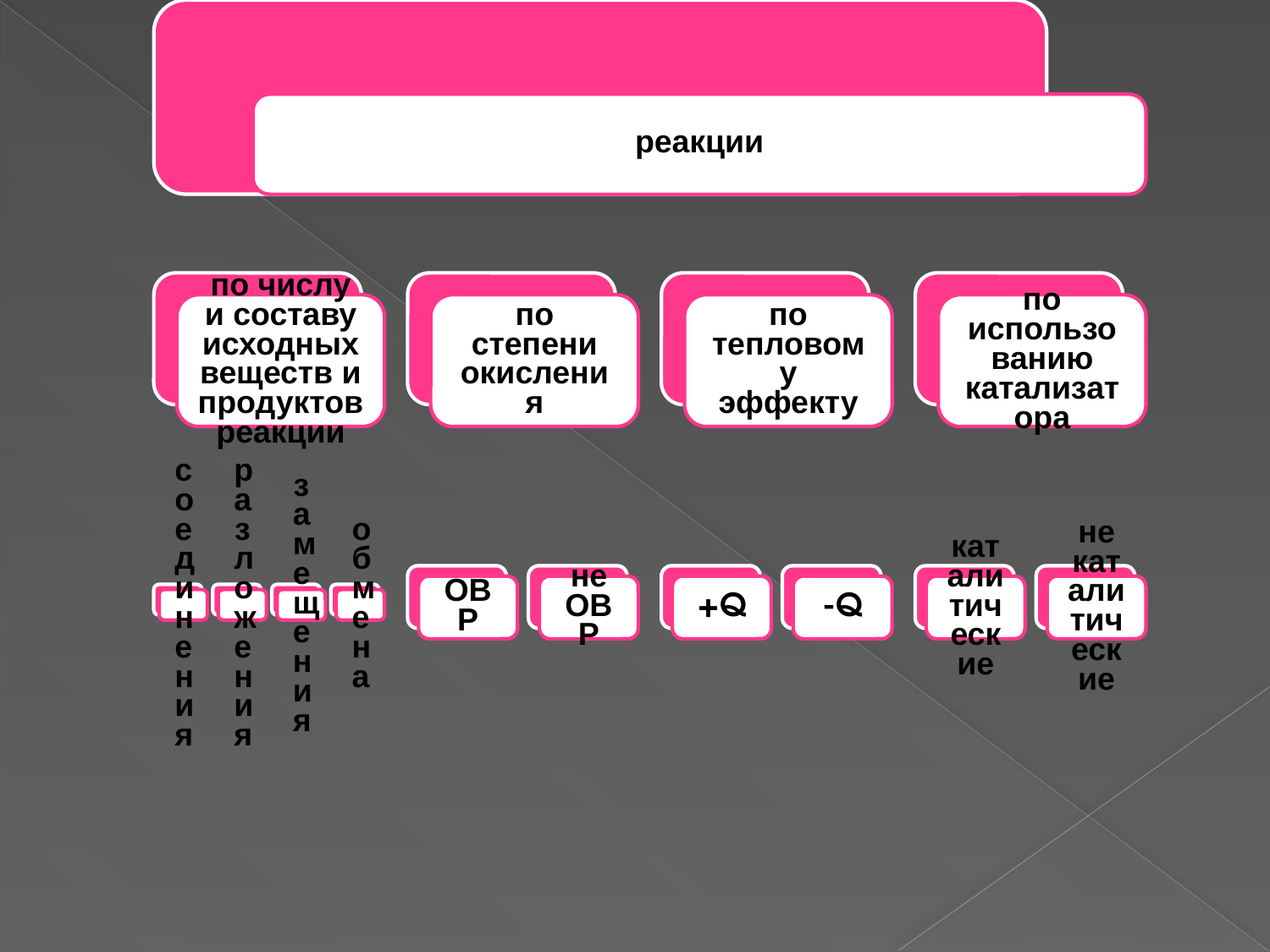

реакции
по числу и составу исходных веществ и продуктов реакции
по степени окисления
ОВР
по тепловому эффекту
+Q
по использованию катализатора
не ОВР
-Q
каталитические
не каталитические